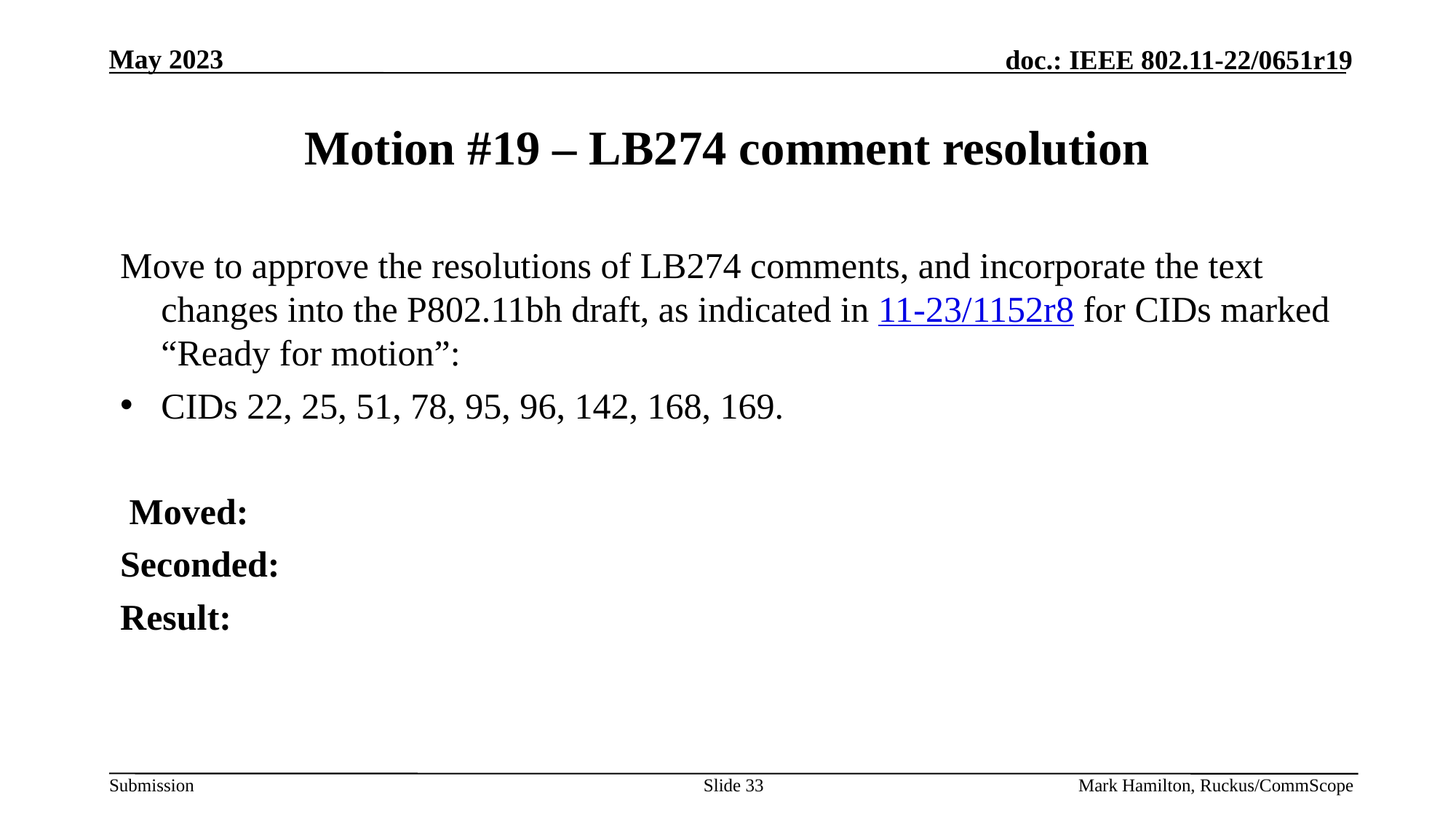

# Motion #19 – LB274 comment resolution
Move to approve the resolutions of LB274 comments, and incorporate the text changes into the P802.11bh draft, as indicated in 11-23/1152r8 for CIDs marked “Ready for motion”:
CIDs 22, 25, 51, 78, 95, 96, 142, 168, 169.

 Moved:
Seconded:
Result:
Slide 33